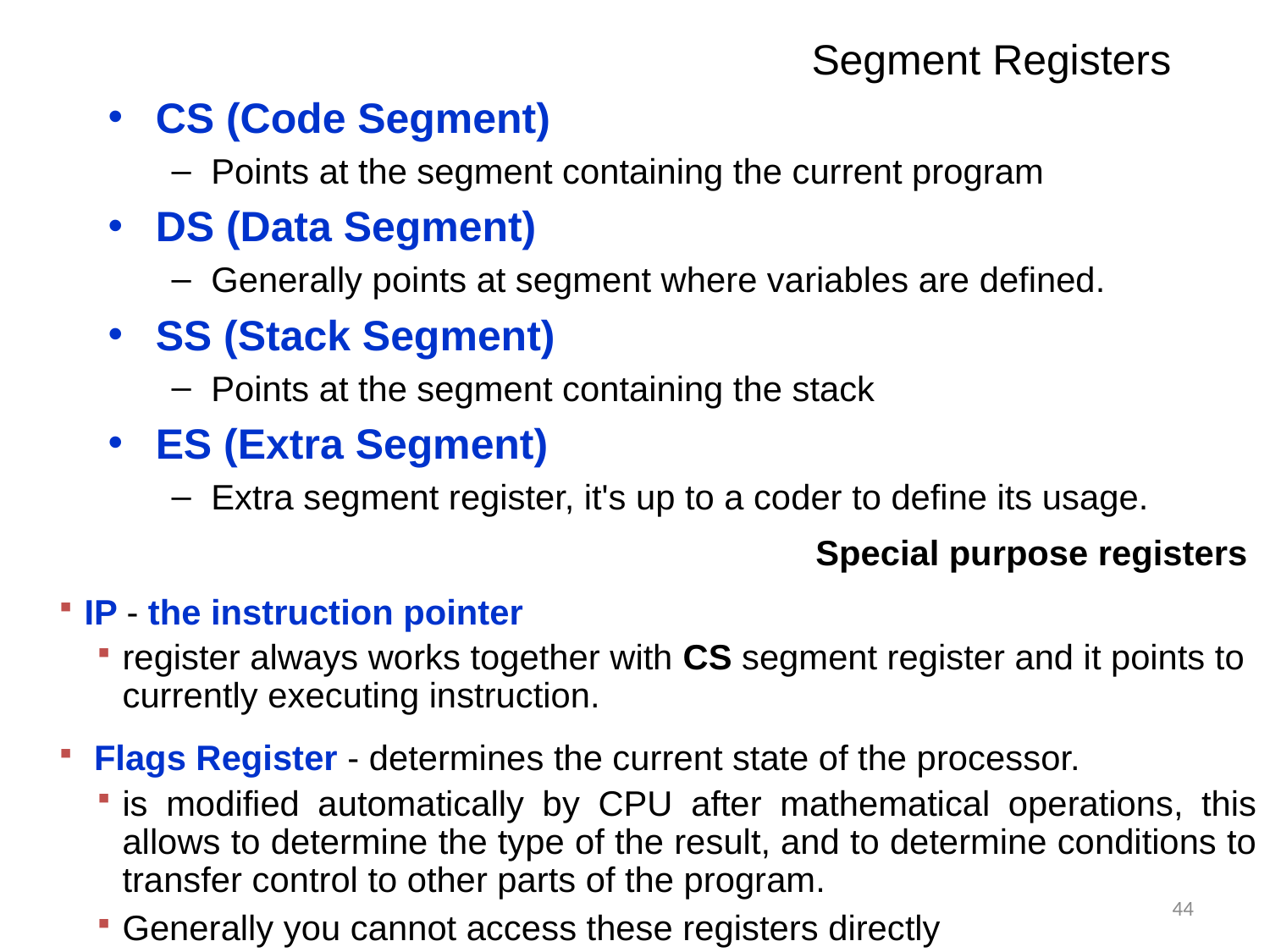

# Segment Registers
CS (Code Segment)
Points at the segment containing the current program
DS (Data Segment)
Generally points at segment where variables are defined.
SS (Stack Segment)
Points at the segment containing the stack
ES (Extra Segment)
Extra segment register, it's up to a coder to define its usage.

Special purpose registers
IP - the instruction pointer
register always works together with CS segment register and it points to currently executing instruction.
 Flags Register - determines the current state of the processor.
is modified automatically by CPU after mathematical operations, this allows to determine the type of the result, and to determine conditions to transfer control to other parts of the program.
Generally you cannot access these registers directly
44